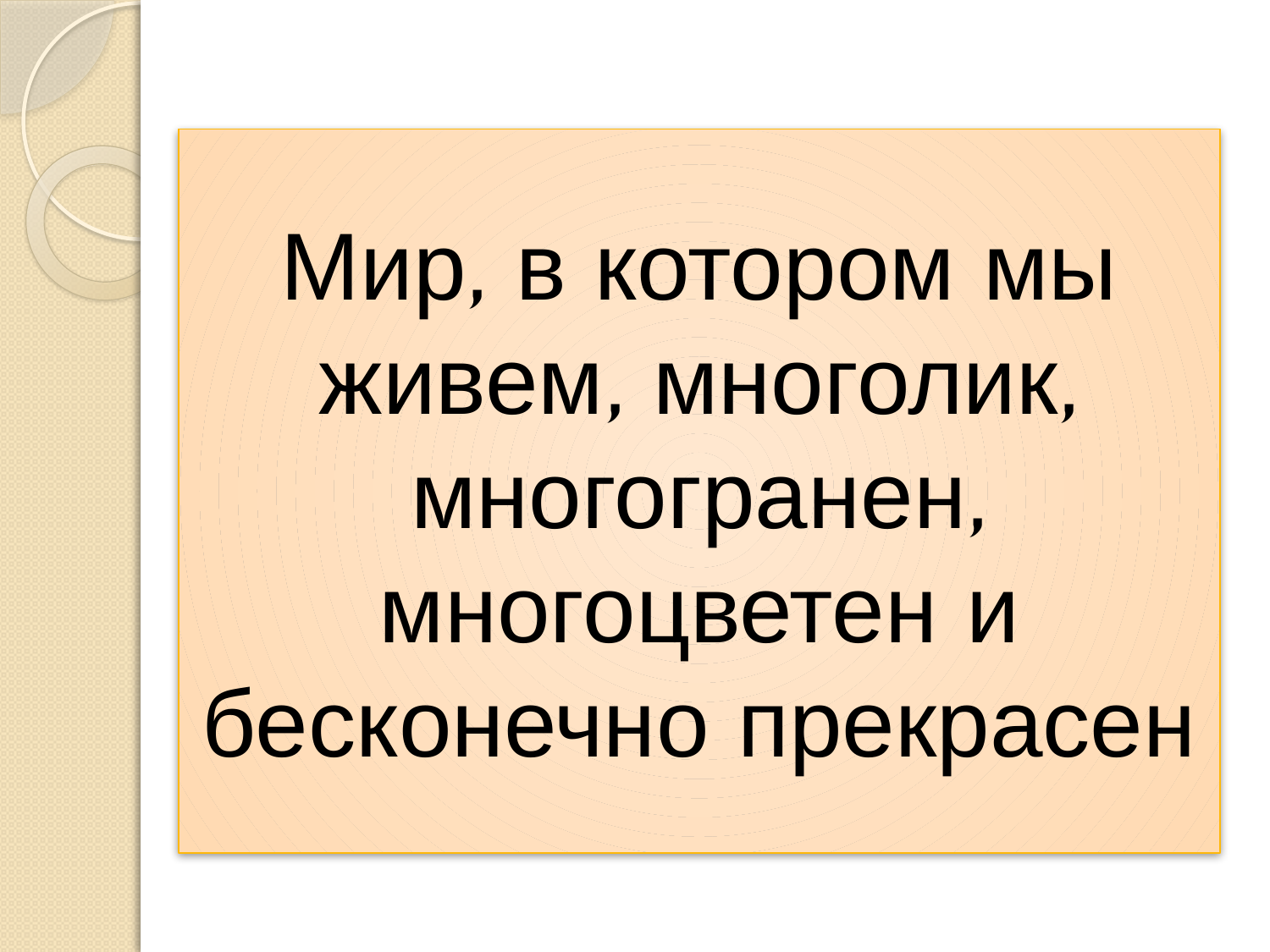

# Мир, в котором мы живем, многолик, многогранен, многоцветен и бесконечно прекрасен